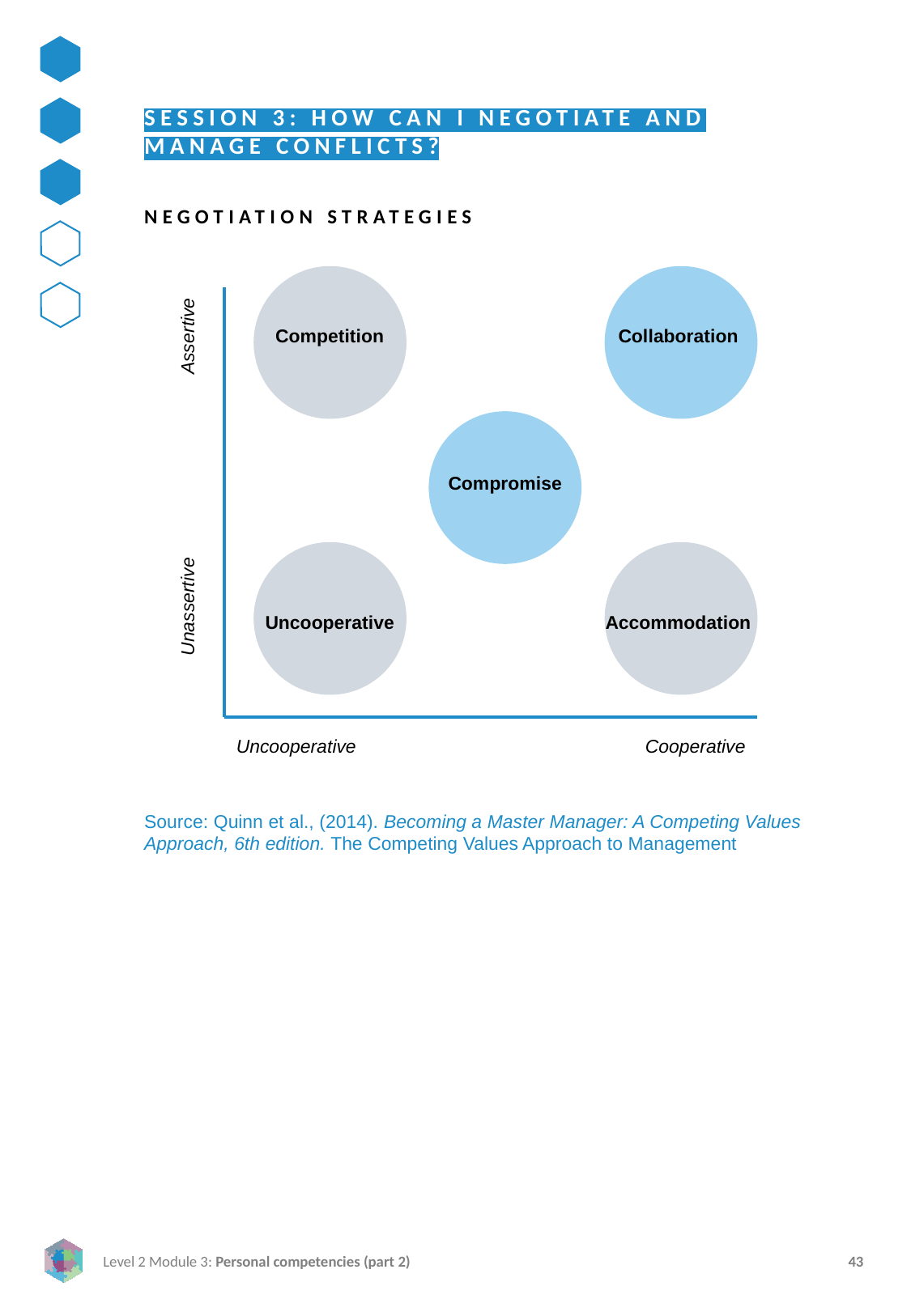

SESSION 3: HOW CAN I NEGOTIATE AND MANAGE CONFLICTS?

NEGOTIATION STRATEGIES

Competition
Collaboration
Assertive

Compromise

Uncooperative
Accommodation
Unassertive
Uncooperative
Cooperative
Source: Quinn et al., (2014). Becoming a Master Manager: A Competing Values Approach, 6th edition. The Competing Values Approach to Management